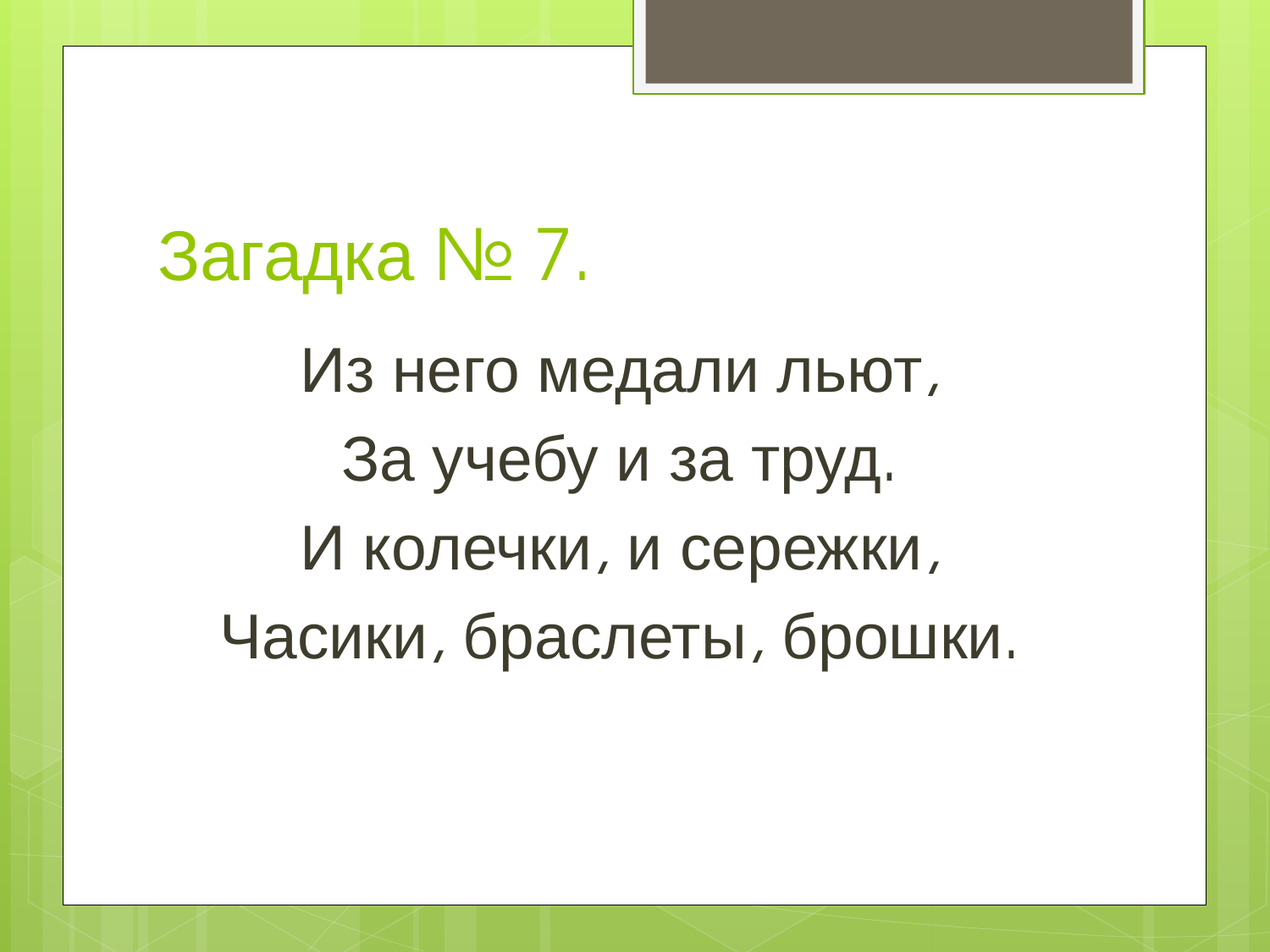

# Загадка № 7.
Из него медали льют,
За учебу и за труд.
И колечки, и сережки,
Часики, браслеты, брошки.